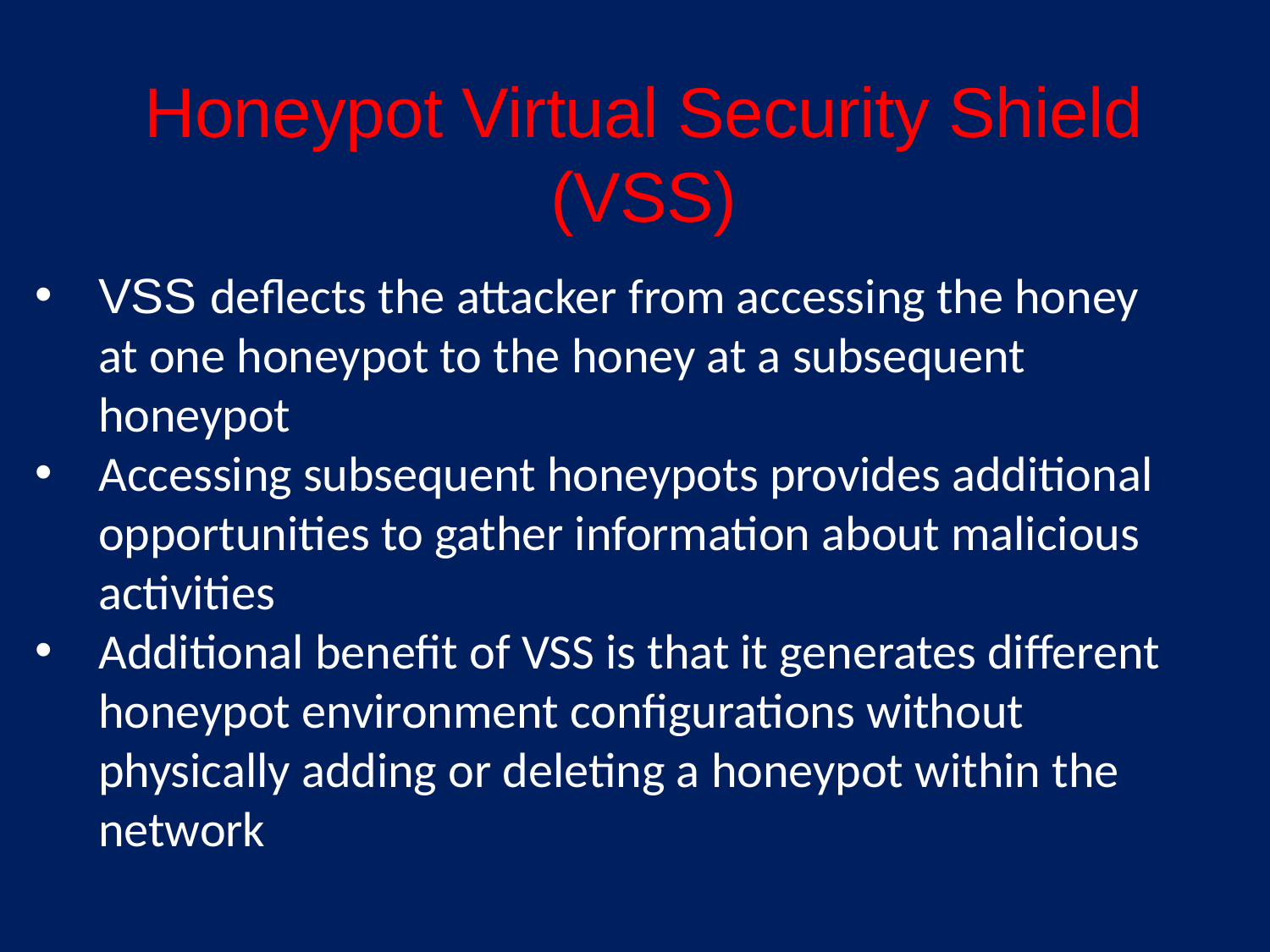

# Honeypot Virtual Security Shield (VSS)
VSS deflects the attacker from accessing the honey at one honeypot to the honey at a subsequent honeypot
Accessing subsequent honeypots provides additional opportunities to gather information about malicious activities
Additional benefit of VSS is that it generates different honeypot environment configurations without physically adding or deleting a honeypot within the network